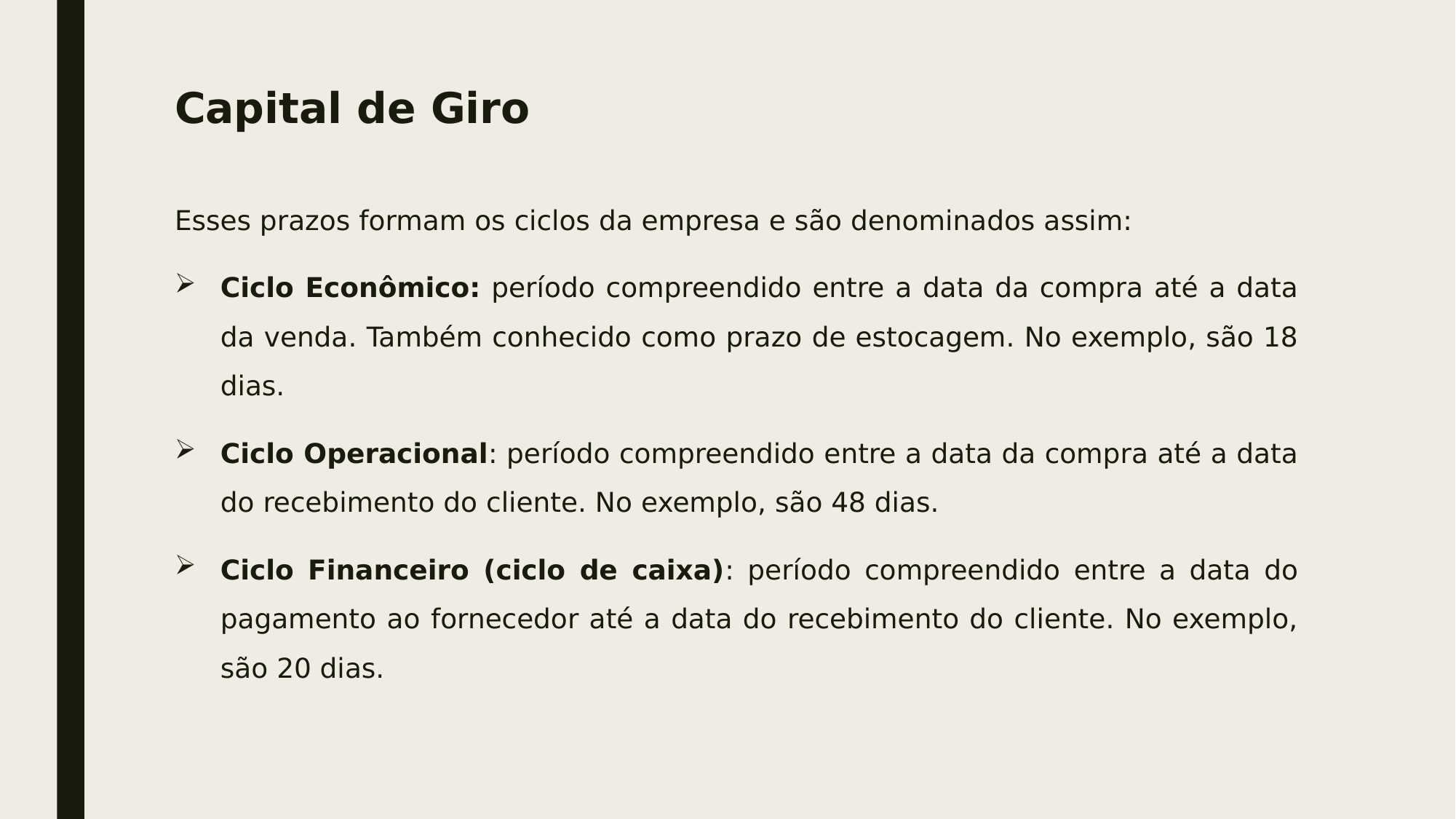

# Capital de Giro
Esses prazos formam os ciclos da empresa e são denominados assim:
Ciclo Econômico: período compreendido entre a data da compra até a data da venda. Também conhecido como prazo de estocagem. No exemplo, são 18 dias.
Ciclo Operacional: período compreendido entre a data da compra até a data do recebimento do cliente. No exemplo, são 48 dias.
Ciclo Financeiro (ciclo de caixa): período compreendido entre a data do pagamento ao fornecedor até a data do recebimento do cliente. No exemplo, são 20 dias.